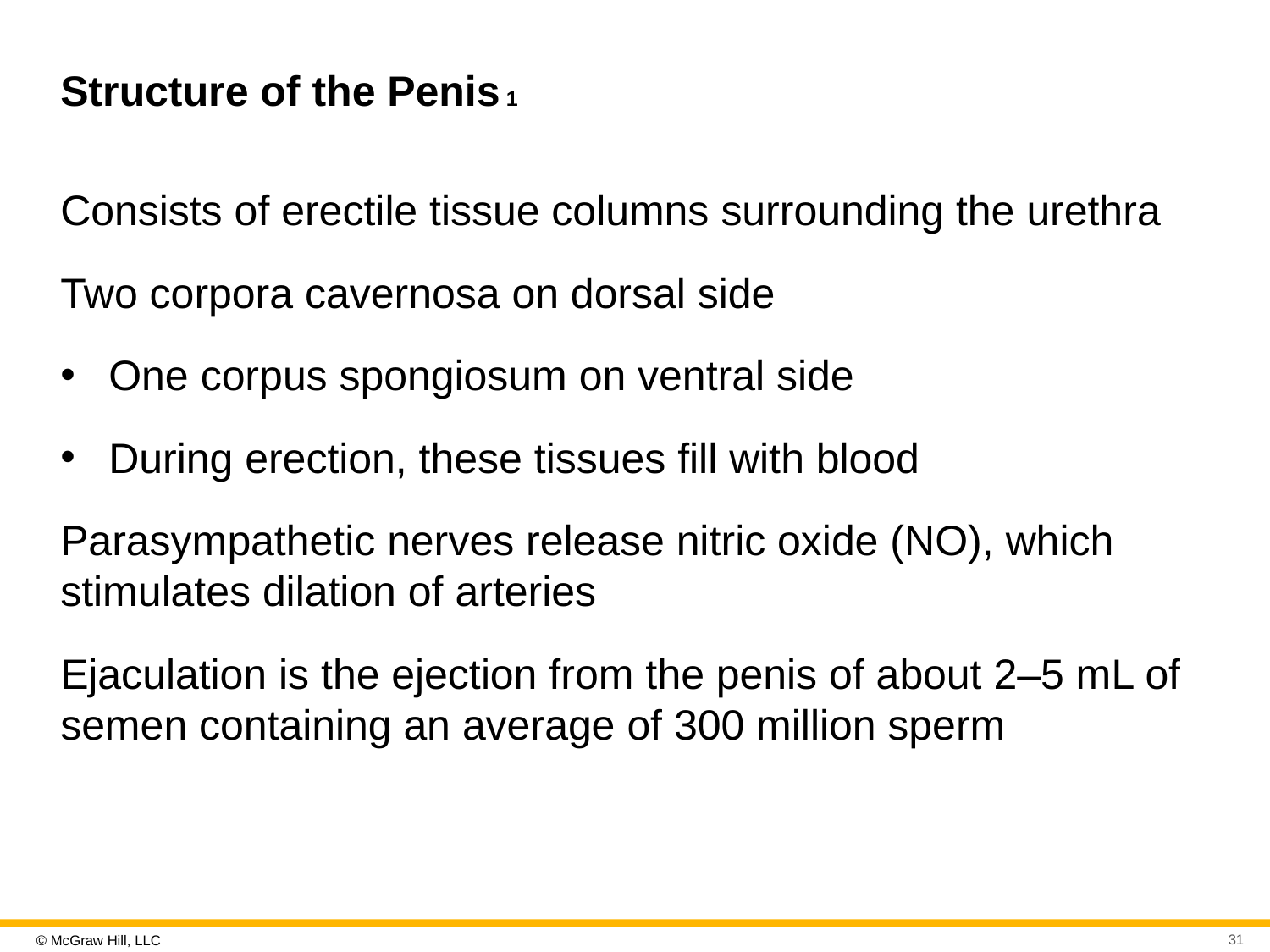

# Structure of the Penis 1
Consists of erectile tissue columns surrounding the urethra
Two corpora cavernosa on dorsal side
One corpus spongiosum on ventral side
During erection, these tissues fill with blood
Parasympathetic nerves release nitric oxide (NO), which stimulates dilation of arteries
Ejaculation is the ejection from the penis of about 2–5 mL of semen containing an average of 300 million sperm
31